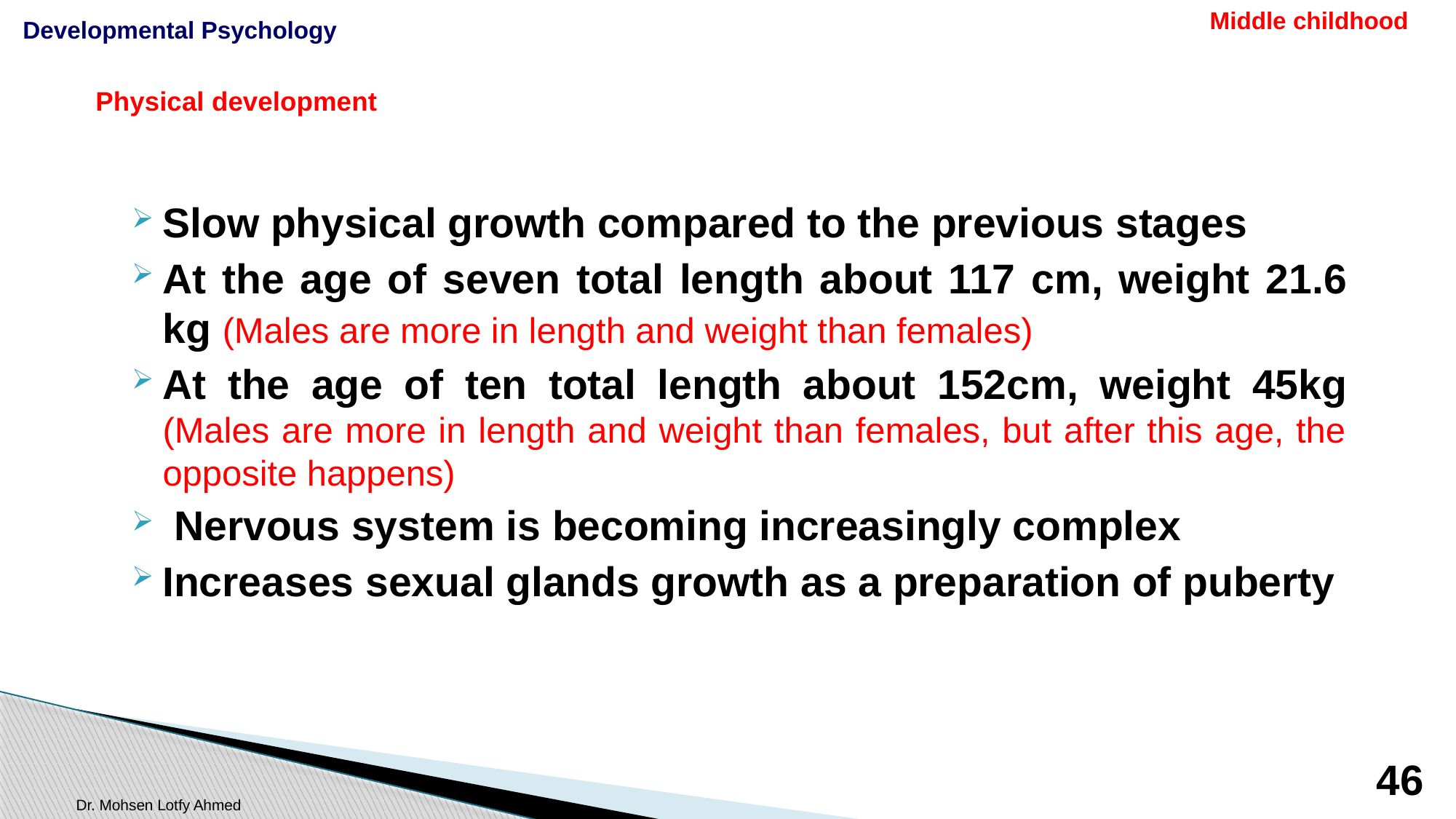

Middle childhood
Developmental Psychology
# Physical development
Slow physical growth compared to the previous stages
At the age of seven total length about 117 cm, weight 21.6 kg (Males are more in length and weight than females)
At the age of ten total length about 152cm, weight 45kg (Males are more in length and weight than females, but after this age, the opposite happens)
 Nervous system is becoming increasingly complex
Increases sexual glands growth as a preparation of puberty

46
Dr. Mohsen Lotfy Ahmed